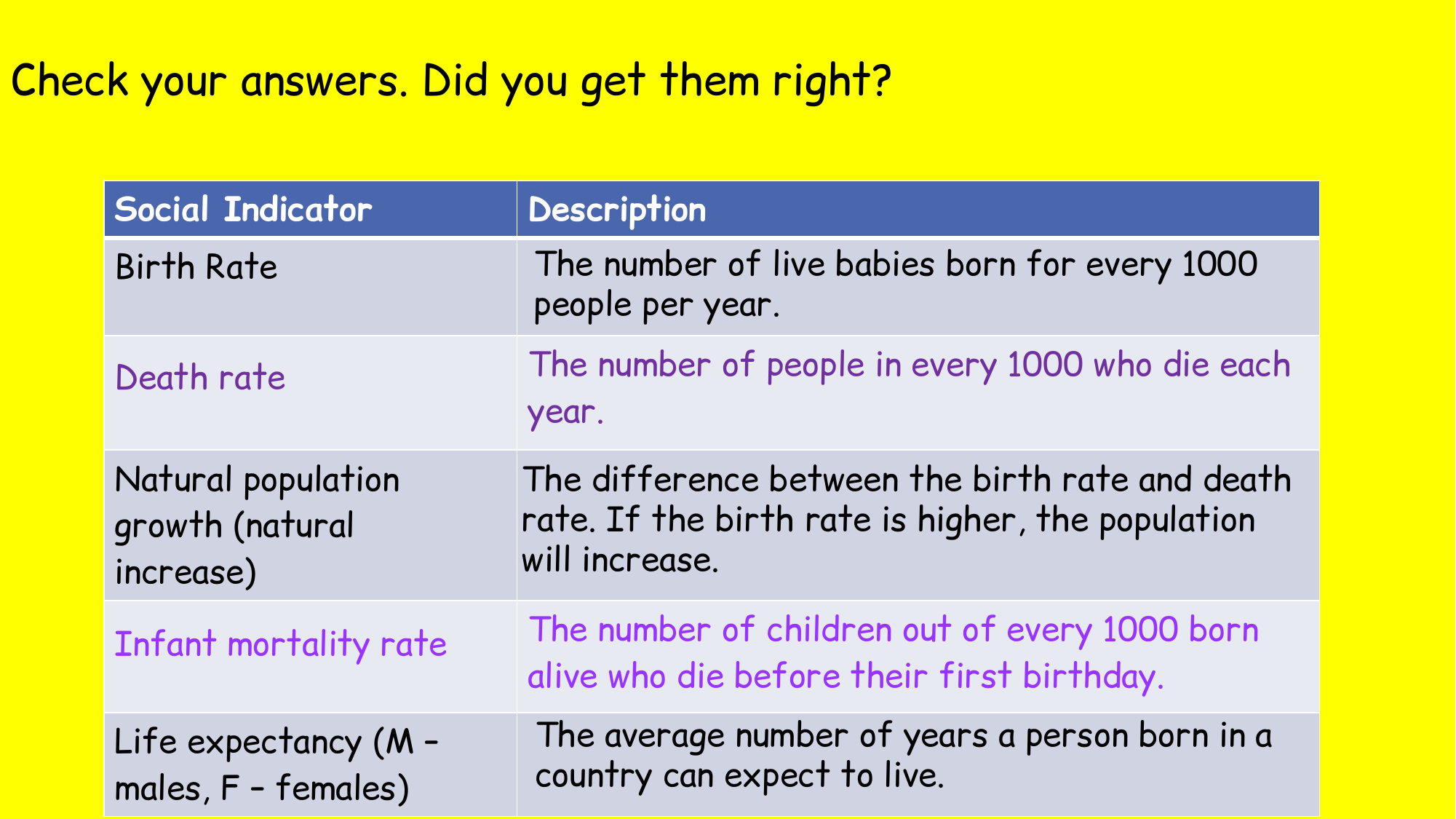

# Check your answers. Did you get them right?
| Social Indicator | Description |
| --- | --- |
| Birth Rate |  |
|  | The number of people in every 1000 who die each year. |
| Natural population growth (natural increase) |  |
|  | The number of children out of every 1000 born alive who die before their first birthday. |
| Life expectancy (M – males, F – females) |  |
The number of live babies born for every 1000 people per year.
Death rate
The difference between the birth rate and death rate. If the birth rate is higher, the population will increase.
Infant mortality rate
The average number of years a person born in a country can expect to live.